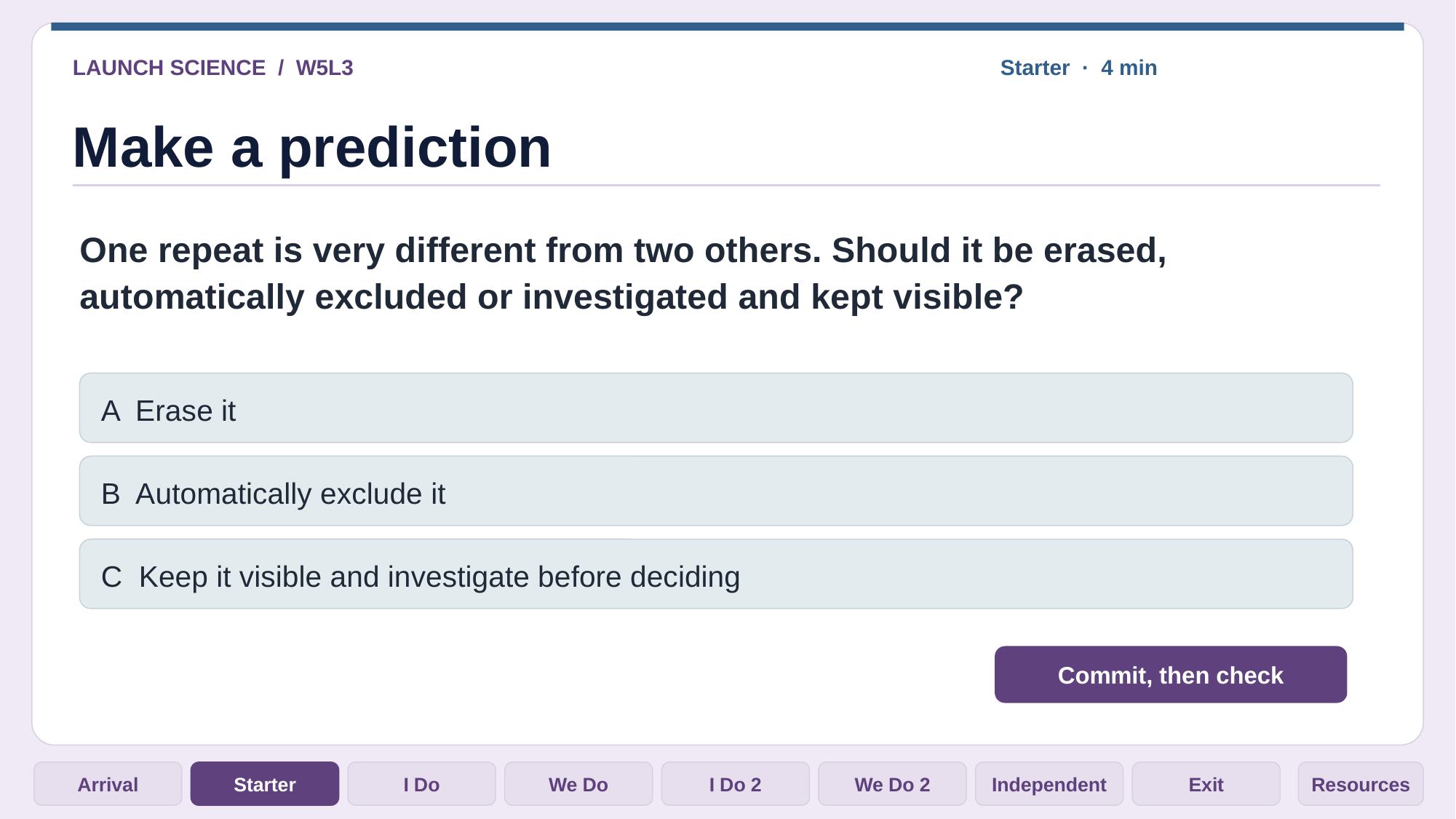

LAUNCH SCIENCE  /  W5L3
Starter  ·  4 min
Make a prediction

One repeat is very different from two others. Should it be erased, automatically excluded or investigated and kept visible?

A  Erase it

B  Automatically exclude it

C  Keep it visible and investigate before deciding
Commit, then check
Arrival
Starter
I Do
We Do
I Do 2
We Do 2
Independent
Exit
Resources